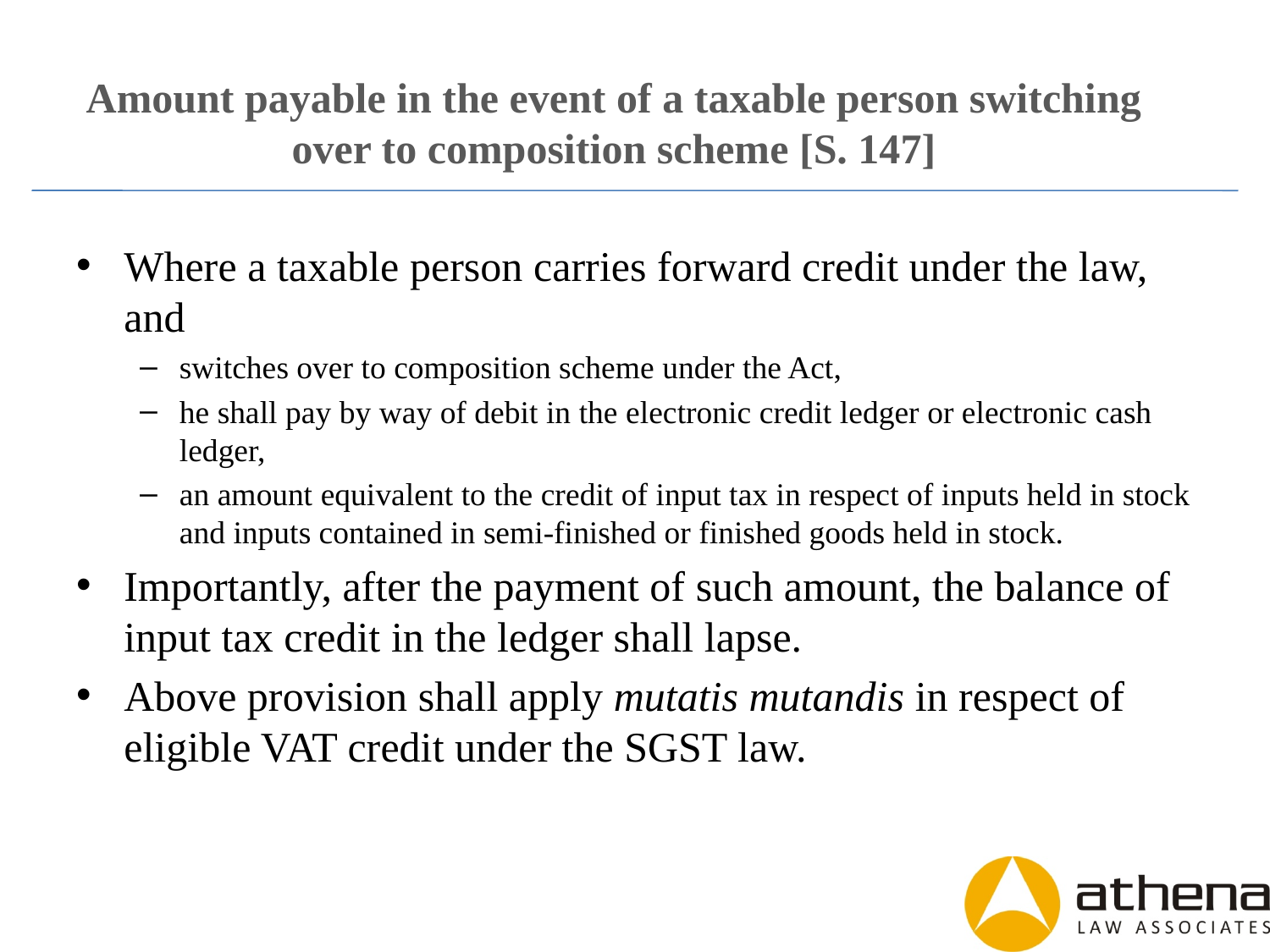

# Amount payable in the event of a taxable person switching over to composition scheme [S. 147]
Where a taxable person carries forward credit under the law, and
switches over to composition scheme under the Act,
he shall pay by way of debit in the electronic credit ledger or electronic cash ledger,
an amount equivalent to the credit of input tax in respect of inputs held in stock and inputs contained in semi-finished or finished goods held in stock.
Importantly, after the payment of such amount, the balance of input tax credit in the ledger shall lapse.
Above provision shall apply mutatis mutandis in respect of eligible VAT credit under the SGST law.